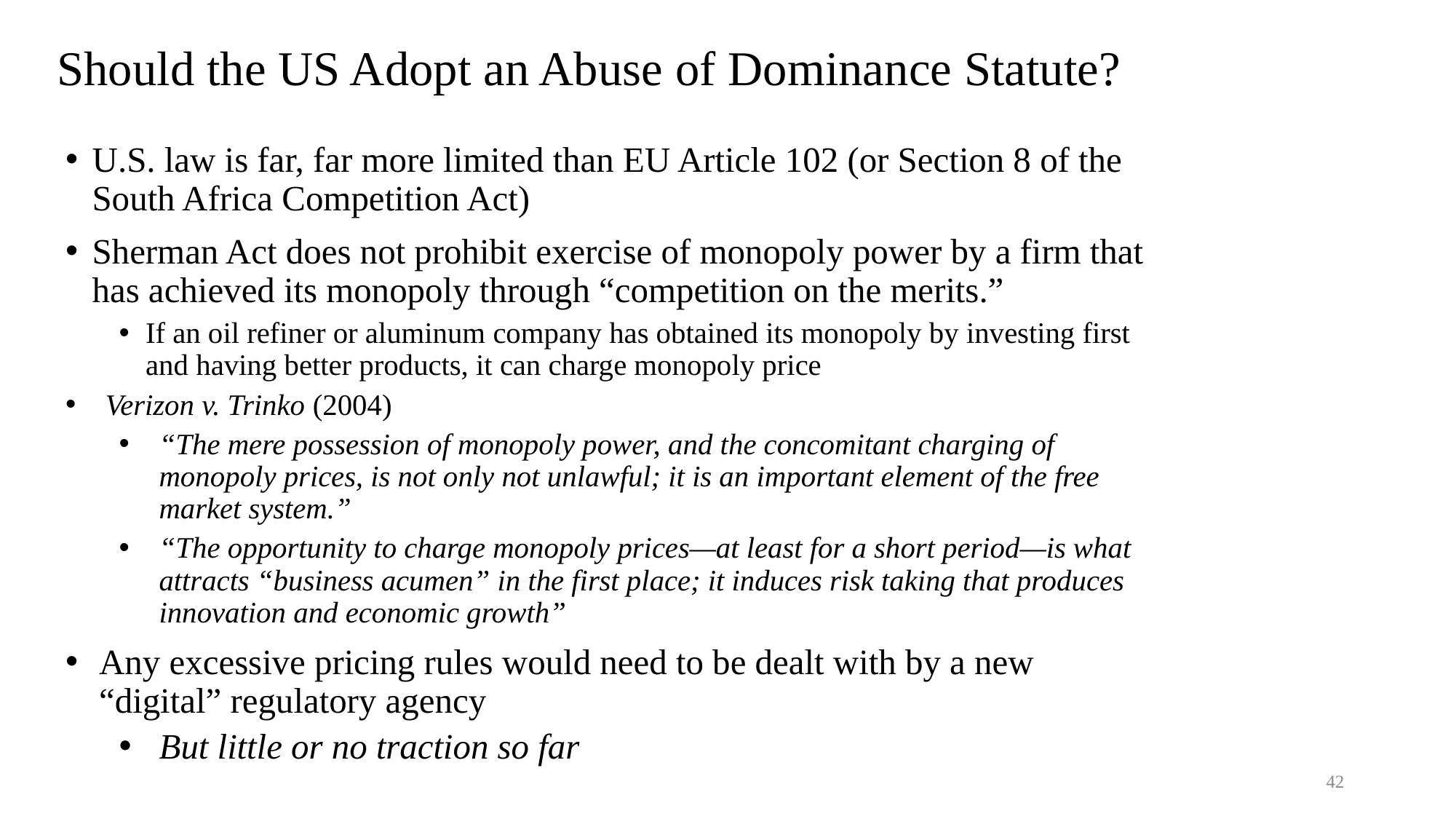

# Should the US Adopt an Abuse of Dominance Statute?
U.S. law is far, far more limited than EU Article 102 (or Section 8 of the South Africa Competition Act)
Sherman Act does not prohibit exercise of monopoly power by a firm that has achieved its monopoly through “competition on the merits.”
If an oil refiner or aluminum company has obtained its monopoly by investing first and having better products, it can charge monopoly price
Verizon v. Trinko (2004)
“The mere possession of monopoly power, and the concomitant charging of monopoly prices, is not only not unlawful; it is an important element of the free market system.”
“The opportunity to charge monopoly prices—at least for a short period—is what attracts “business acumen” in the first place; it induces risk taking that produces innovation and economic growth”
Any excessive pricing rules would need to be dealt with by a new “digital” regulatory agency
But little or no traction so far

42